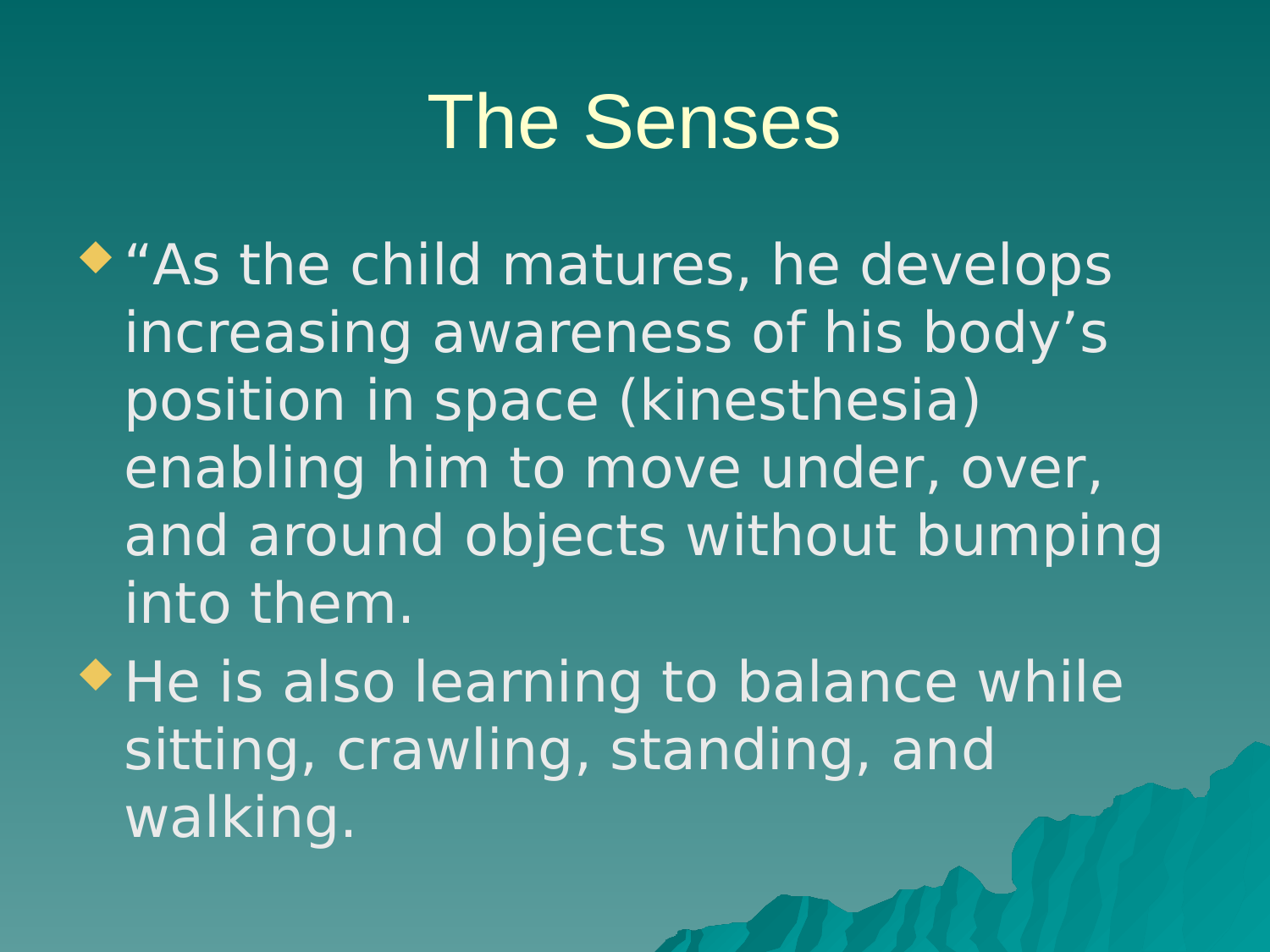

# The Senses
“As the child matures, he develops increasing awareness of his body’s position in space (kinesthesia) enabling him to move under, over, and around objects without bumping into them.
He is also learning to balance while sitting, crawling, standing, and walking.